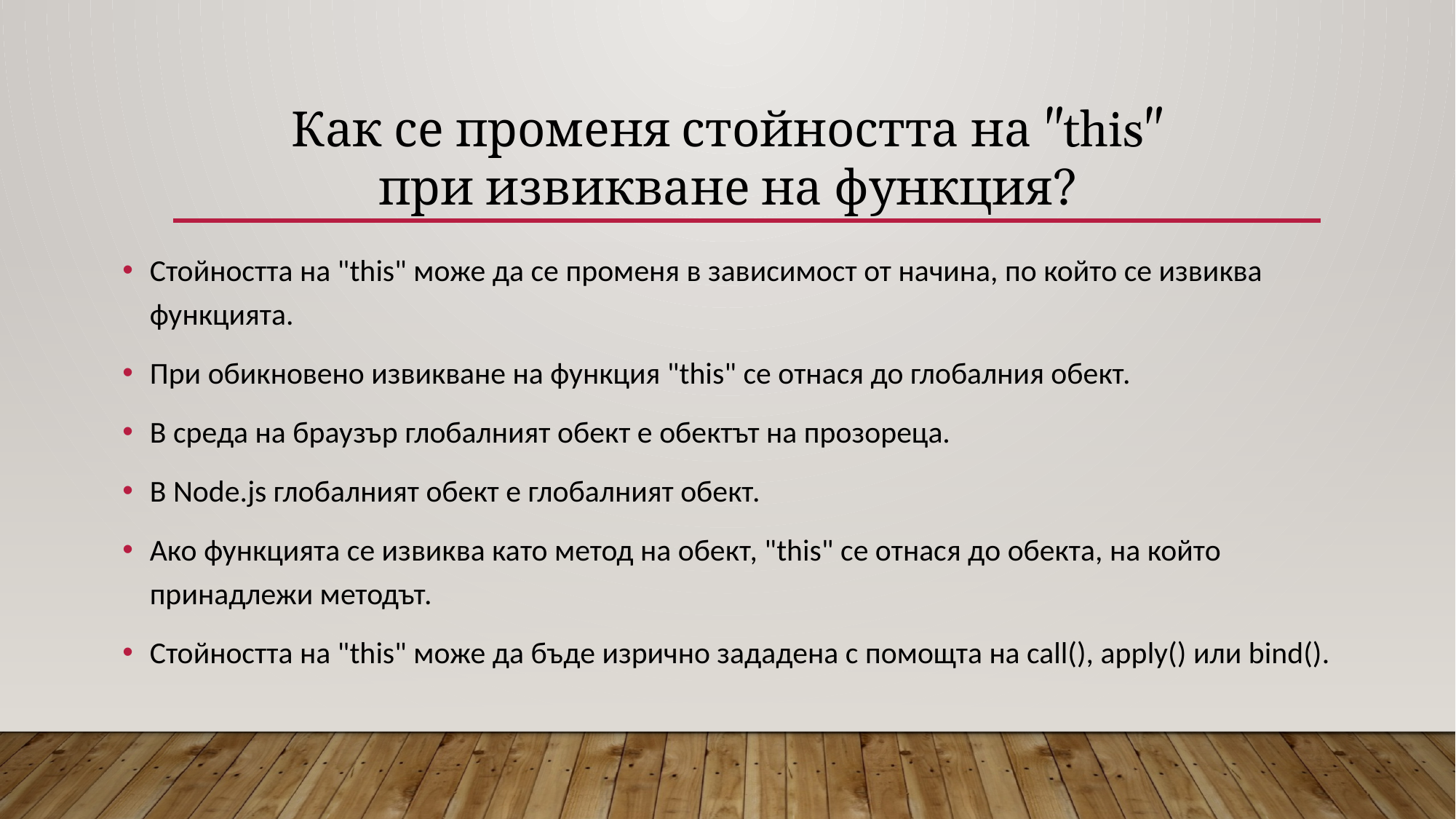

Как се променя стойността на "this" при извикване на функция?
Стойността на "this" може да се променя в зависимост от начина, по който се извиква функцията.
При обикновено извикване на функция "this" се отнася до глобалния обект.
В среда на браузър глобалният обект е обектът на прозореца.
В Node.js глобалният обект е глобалният обект.
Ако функцията се извиква като метод на обект, "this" се отнася до обекта, на който принадлежи методът.
Стойността на "this" може да бъде изрично зададена с помощта на call(), apply() или bind().